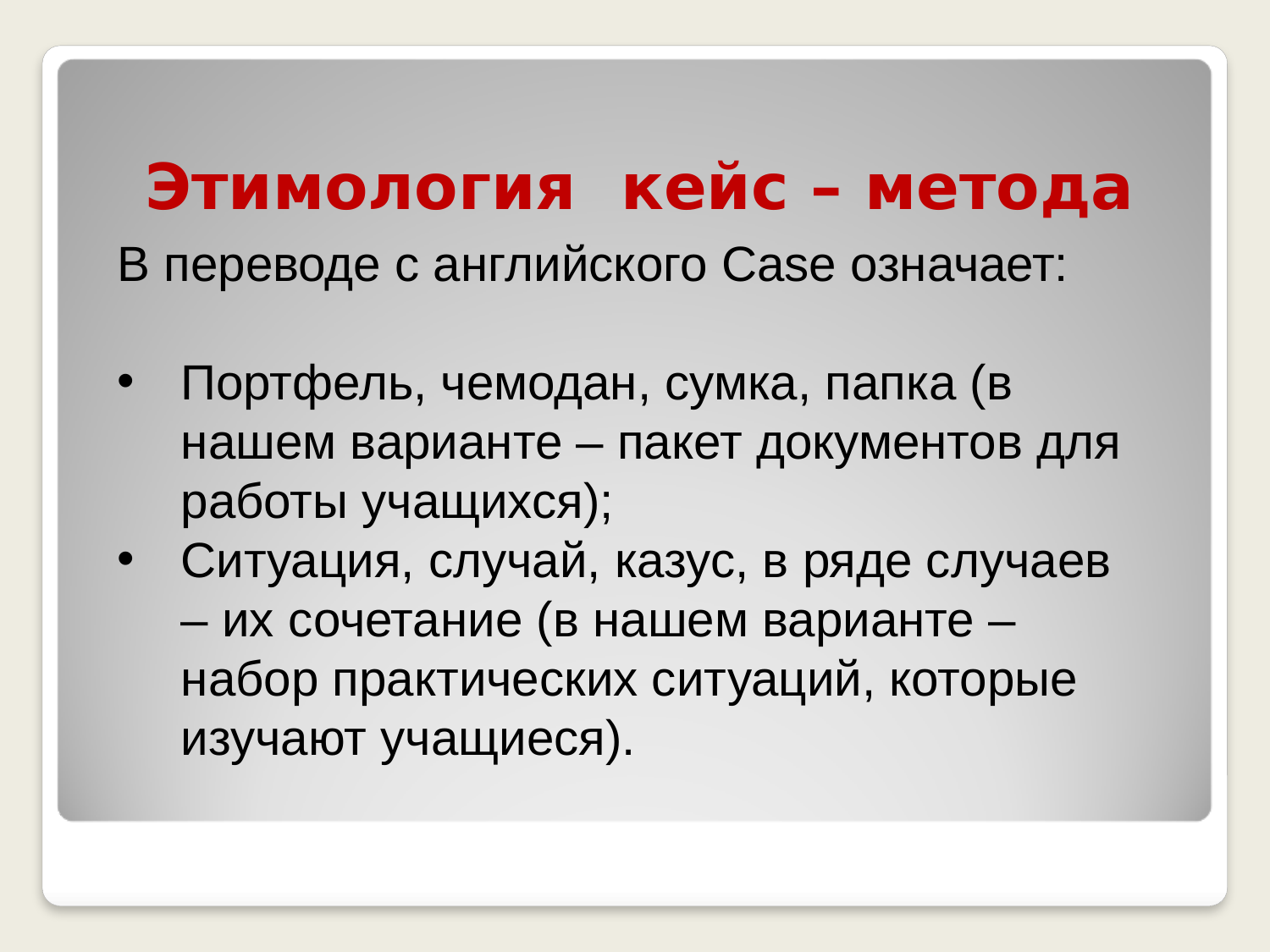

# Этимология  кейс – метода
В переводе с английского Case означает:

Портфель, чемодан, сумка, папка (в нашем варианте – пакет документов для работы учащихся);
Ситуация, случай, казус, в ряде случаев – их сочетание (в нашем варианте – набор практических ситуаций, которые изучают учащиеся).